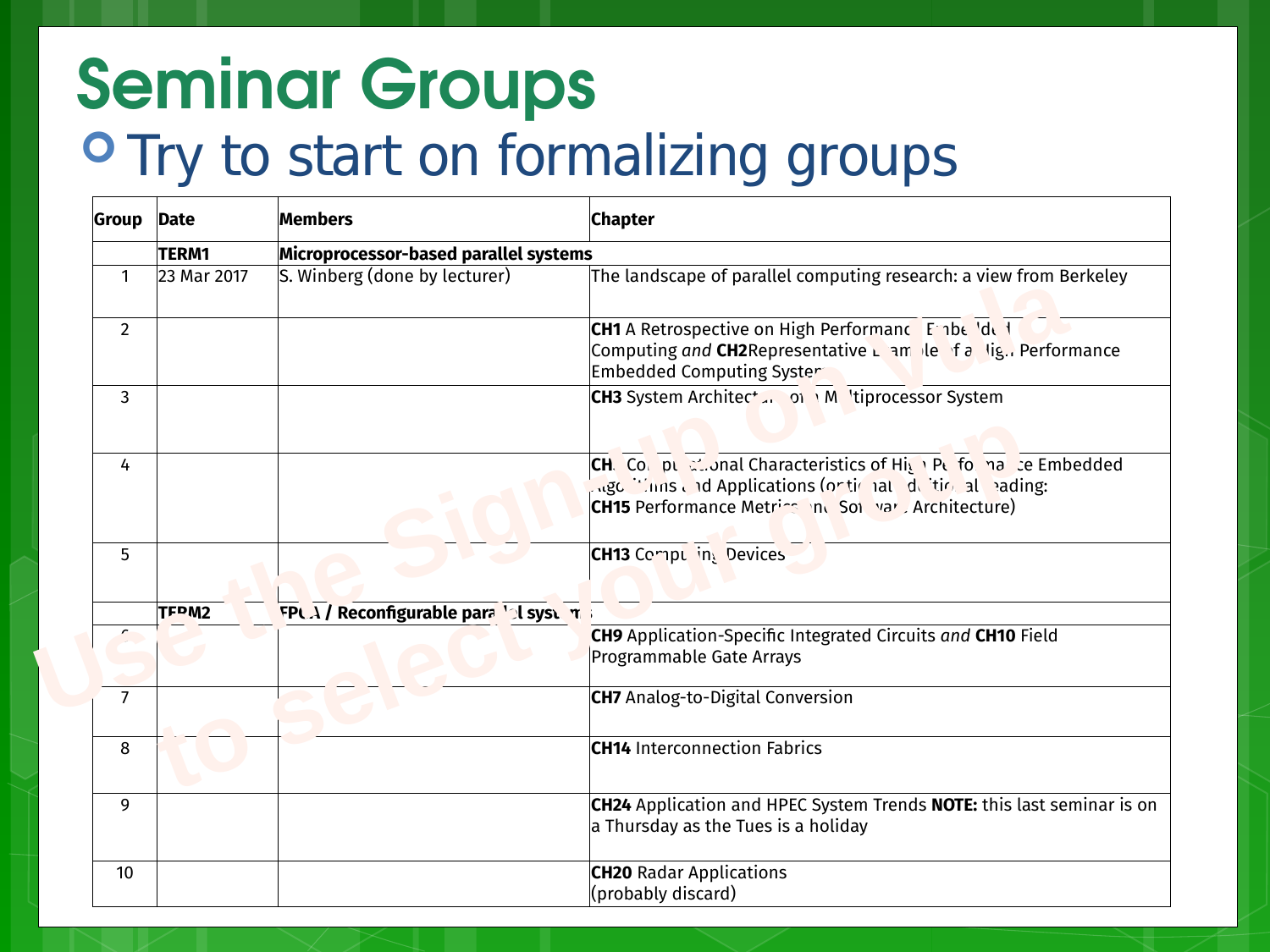

# Seminar Groups
Try to start on formalizing groups
| Group | Date | Members | Chapter |
| --- | --- | --- | --- |
|  | TERM1 | Microprocessor-based parallel systems |  |
| 1 | 23 Mar 2017 | S. Winberg (done by lecturer) | The landscape of parallel computing research: a view from Berkeley |
| 2 |  |  | CH1 A Retrospective on High Performance Embedded Computing and CH2Representative Example of a High Performance Embedded Computing System |
| 3 |  |  | CH3 System Architecture of a Multiprocessor System |
| 4 |  |  | CH5 Computational Characteristics of High Performance Embedded Algorithms and Applications (optional additional reading: CH15 Performance Metrics and Software Architecture) |
| 5 |  |  | CH13 Computing Devices |
|  | TERM2 | FPGA / Reconfigurable parallel systems |  |
| 6 |  |  | CH9 Application-Specific Integrated Circuits and CH10 Field Programmable Gate Arrays |
| 7 |  |  | CH7 Analog-to-Digital Conversion |
| 8 |  |  | CH14 Interconnection Fabrics |
| 9 |  |  | CH24 Application and HPEC System Trends NOTE: this last seminar is on a Thursday as the Tues is a holiday |
| 10 |  |  | CH20 Radar Applications (probably discard) |
Use the Sign-up on Vula
to select your group